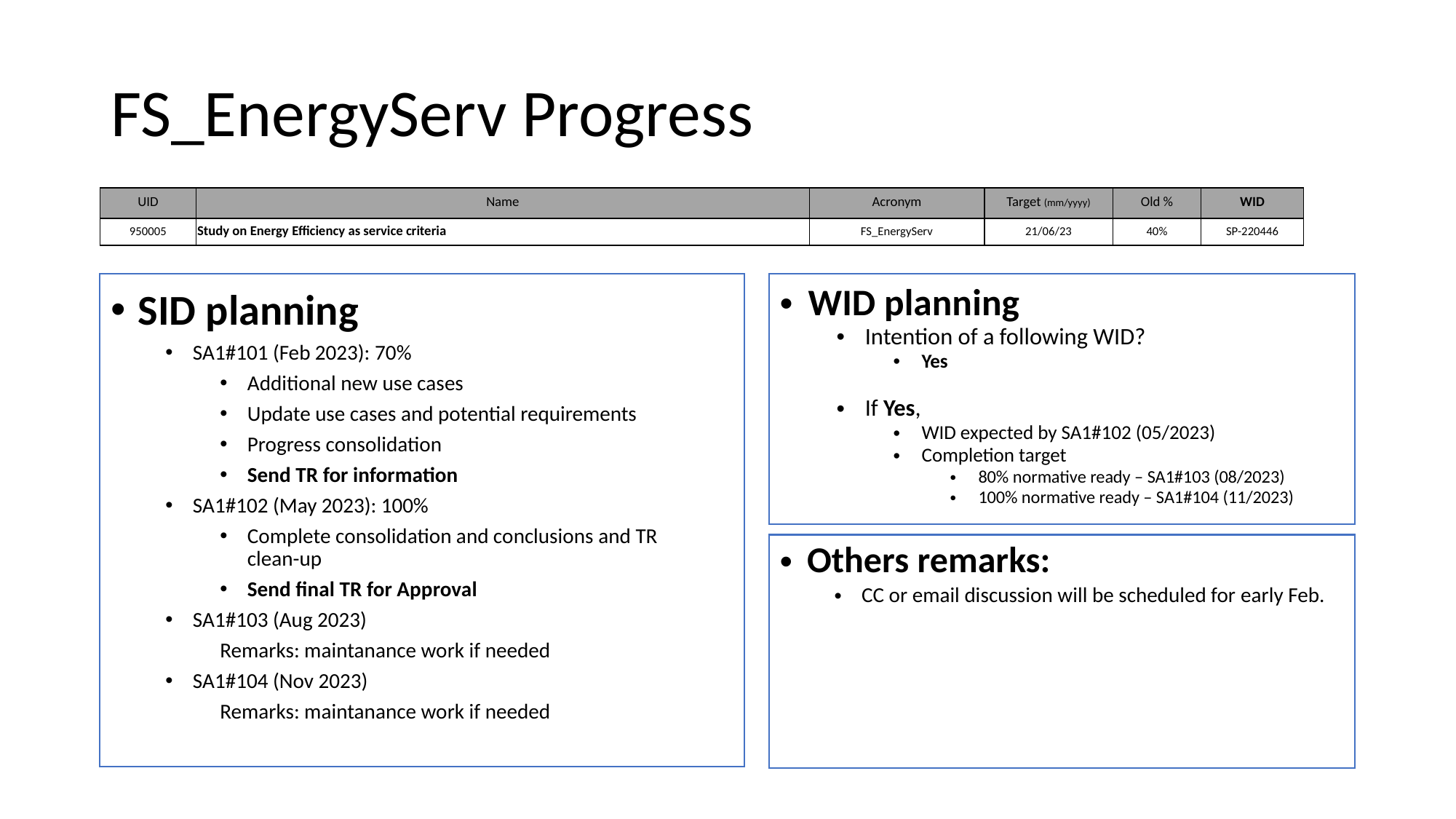

# FS_EnergyServ Progress
| UID | Name | Acronym | Target (mm/yyyy) | Old % | WID |
| --- | --- | --- | --- | --- | --- |
| 950005 | Study on Energy Efficiency as service criteria | FS\_EnergyServ | 21/06/23 | 40% | SP-220446 |

SID planning
SA1#101 (Feb 2023): 70%
Additional new use cases
Update use cases and potential requirements
Progress consolidation
Send TR for information
SA1#102 (May 2023): 100%
Complete consolidation and conclusions and TR clean-up
Send final TR for Approval
SA1#103 (Aug 2023)
Remarks: maintanance work if needed
SA1#104 (Nov 2023)
Remarks: maintanance work if needed

WID planning
Intention of a following WID?
Yes

If Yes,
WID expected by SA1#102 (05/2023)
Completion target
80% normative ready – SA1#103 (08/2023)
100% normative ready – SA1#104 (11/2023)

Others remarks:
CC or email discussion will be scheduled for early Feb.